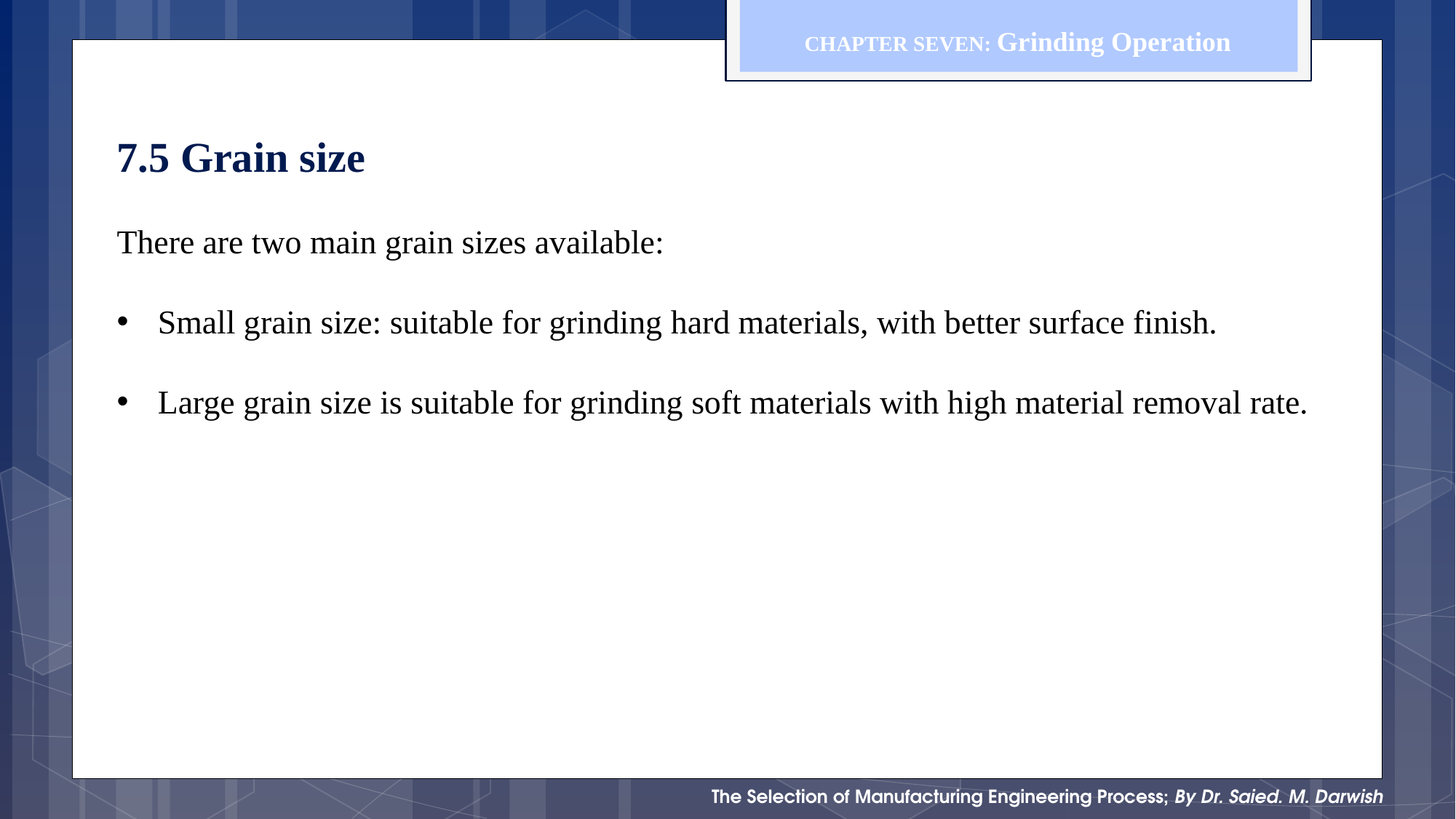

CHAPTER SEVEN: Grinding Operation
7.5 Grain size
There are two main grain sizes available:
Small grain size: suitable for grinding hard materials, with better surface finish.
Large grain size is suitable for grinding soft materials with high material removal rate.